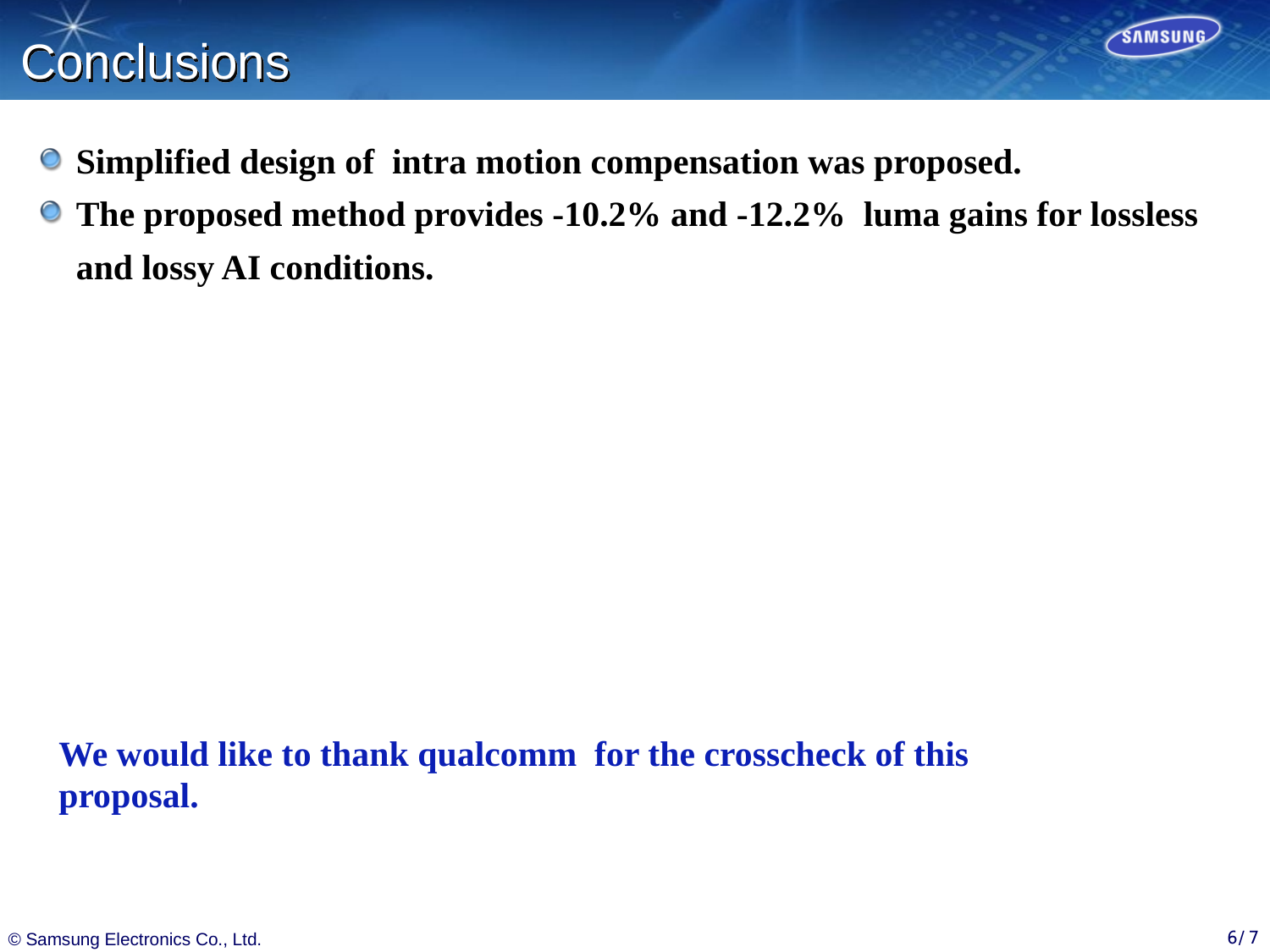

# Conclusions
Simplified design of  intra motion compensation was proposed.
The proposed method provides -10.2% and -12.2%  luma gains for lossless and lossy AI conditions.
We would like to thank qualcomm  for the crosscheck of this proposal.